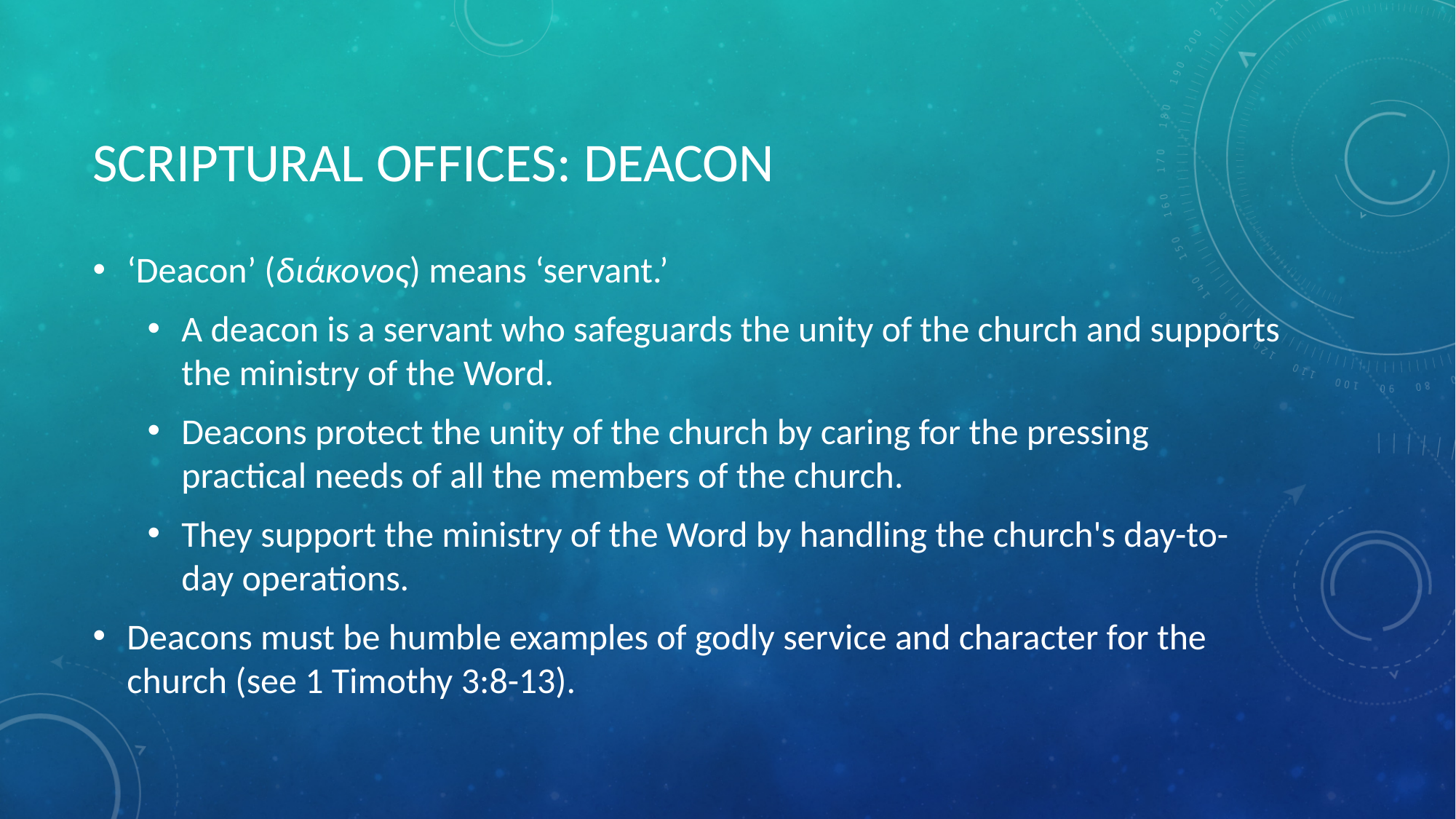

# Scriptural Offices: Deacon
‘Deacon’ (διάκονος) means ‘servant.’
A deacon is a servant who safeguards the unity of the church and supports the ministry of the Word.
Deacons protect the unity of the church by caring for the pressing practical needs of all the members of the church.
They support the ministry of the Word by handling the church's day-to-day operations.
Deacons must be humble examples of godly service and character for the church (see 1 Timothy 3:8-13).